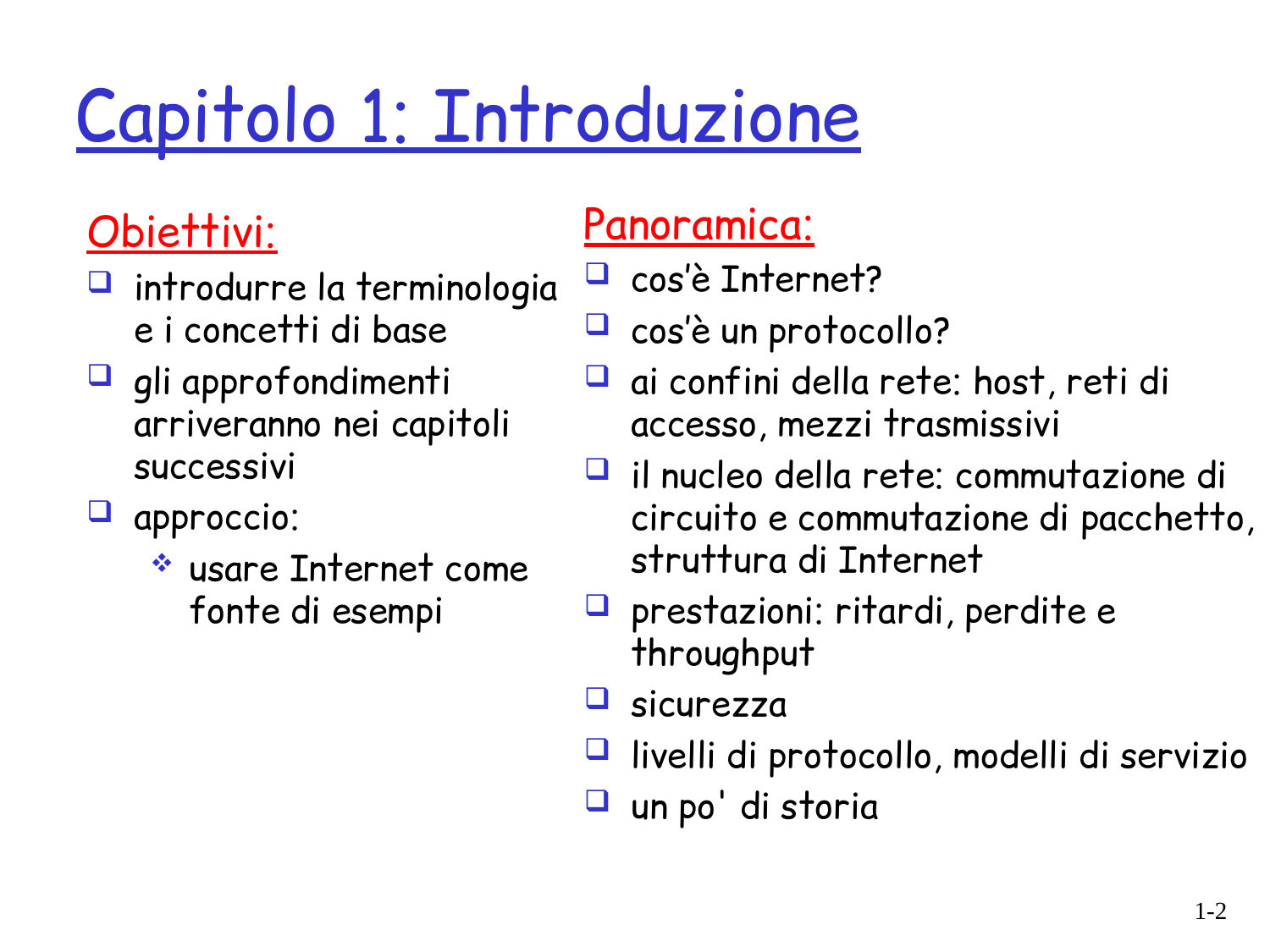

# Capitolo 1: Introduzione
Obiettivi:
introdurre la terminologia e i concetti di base
gli approfondimenti arriveranno nei capitoli successivi
approccio:
usare Internet come fonte di esempi

Panoramica:
cos’è Internet?
cos’è un protocollo?
ai confini della rete: host, reti di accesso, mezzi trasmissivi
il nucleo della rete: commutazione di circuito e commutazione di pacchetto, struttura di Internet
prestazioni: ritardi, perdite e throughput
sicurezza
livelli di protocollo, modelli di servizio
un po' di storia

1-2